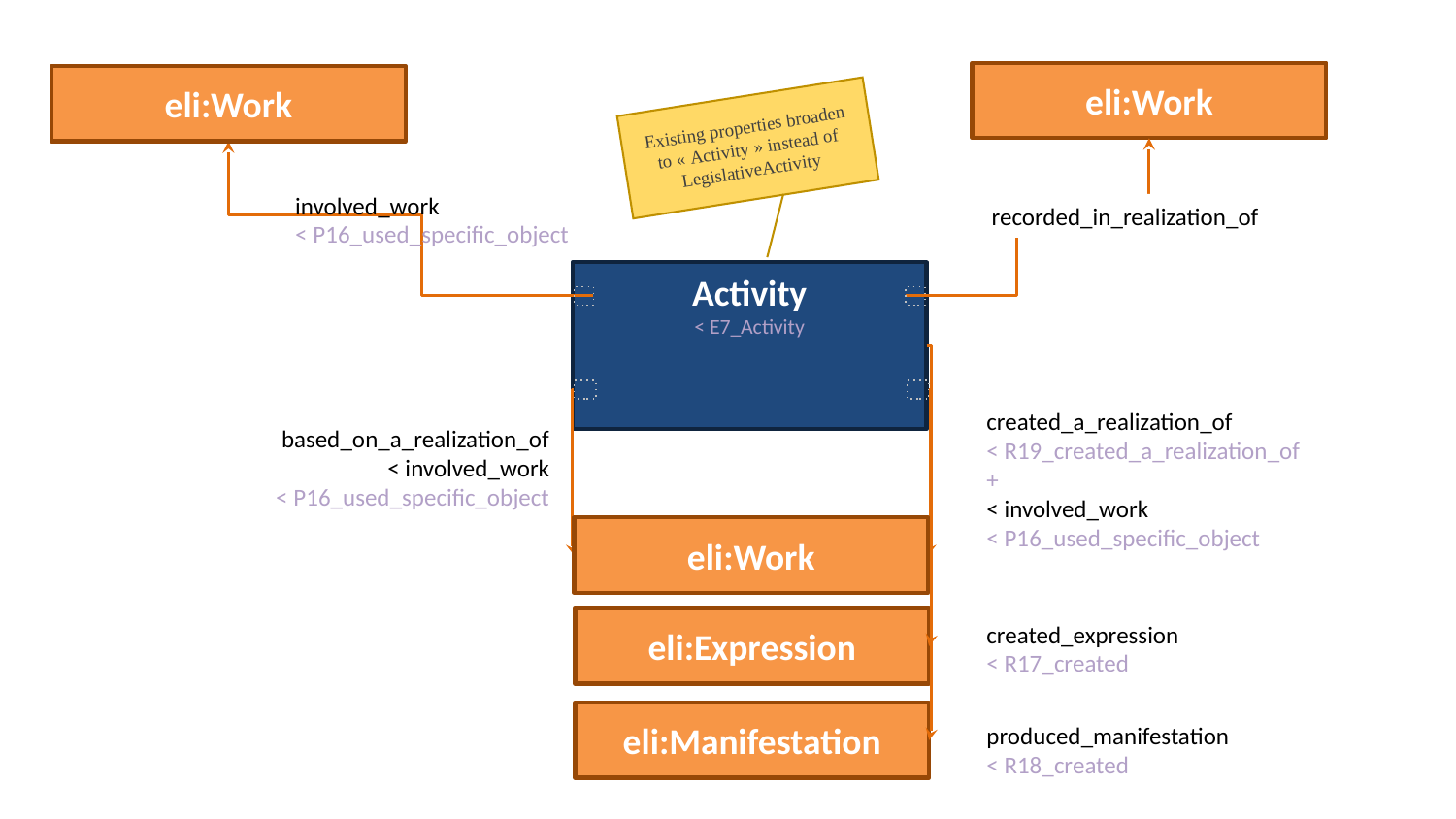

eli:Work
eli:Work
Existing properties broaden to « Activity » instead of LegislativeActivity
involved_work
< P16_used_specific_object
recorded_in_realization_of
Activity
< E7_Activity

created_a_realization_of
< R19_created_a_realization_of
+
< involved_work
< P16_used_specific_object

based_on_a_realization_of
< involved_work
< P16_used_specific_object
eli:Work
eli:Expression
created_expression
< R17_created
eli:Manifestation
produced_manifestation
< R18_created